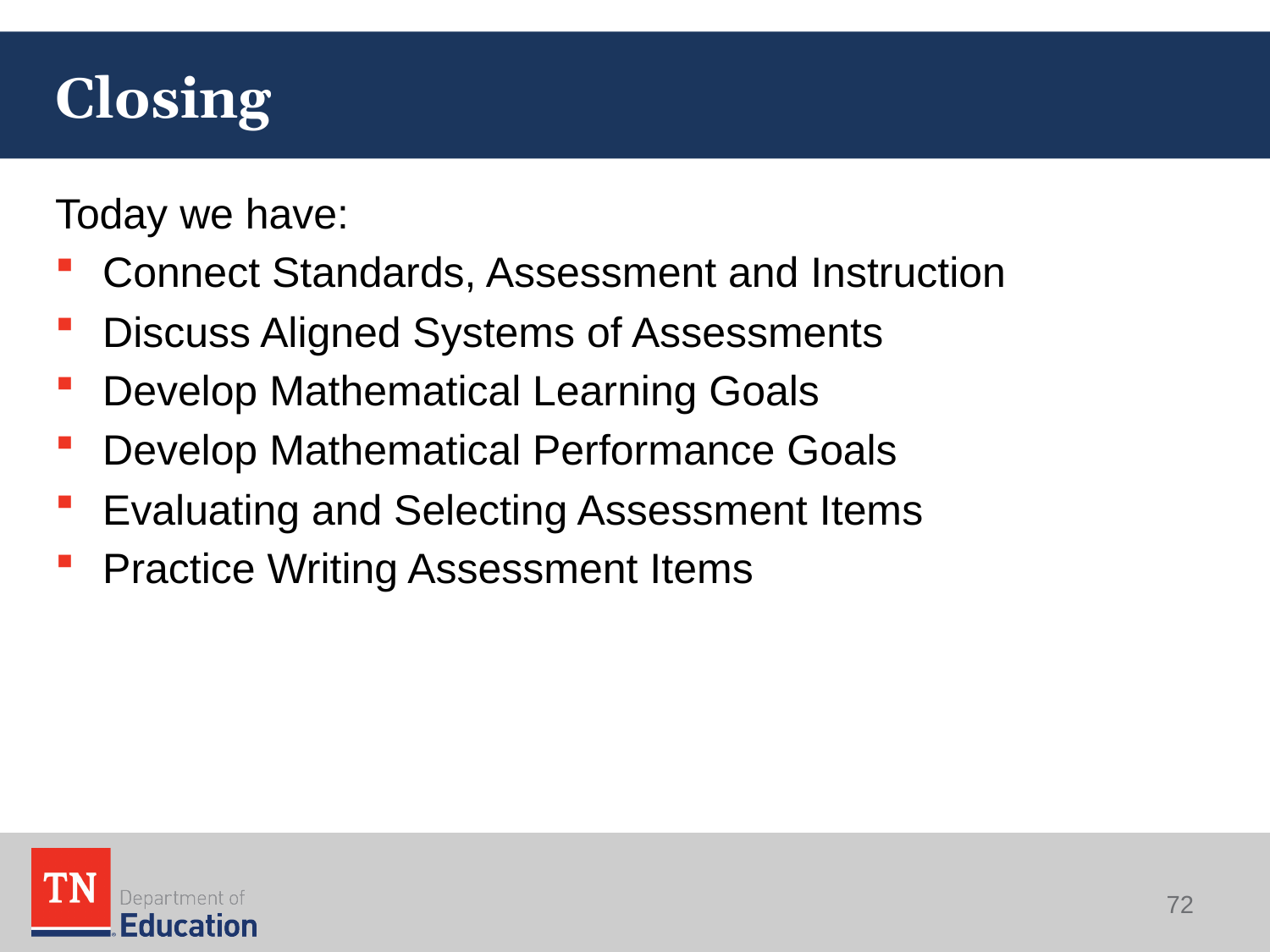

# Closing
Today we have:
Connect Standards, Assessment and Instruction
Discuss Aligned Systems of Assessments
Develop Mathematical Learning Goals
Develop Mathematical Performance Goals
Evaluating and Selecting Assessment Items
Practice Writing Assessment Items

72